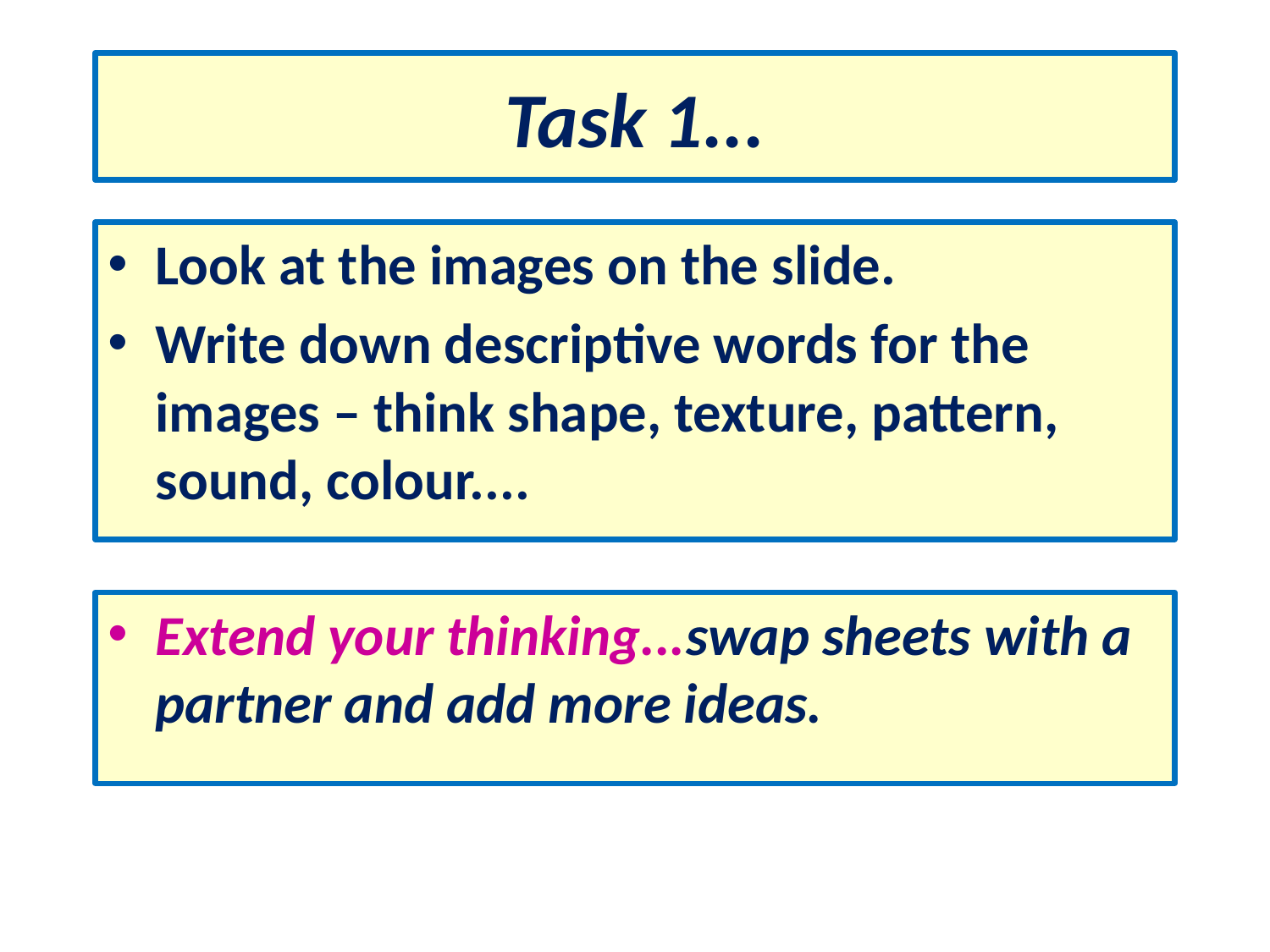

# Task 1...
Look at the images on the slide.
Write down descriptive words for the images – think shape, texture, pattern, sound, colour....
Extend your thinking...swap sheets with a partner and add more ideas.